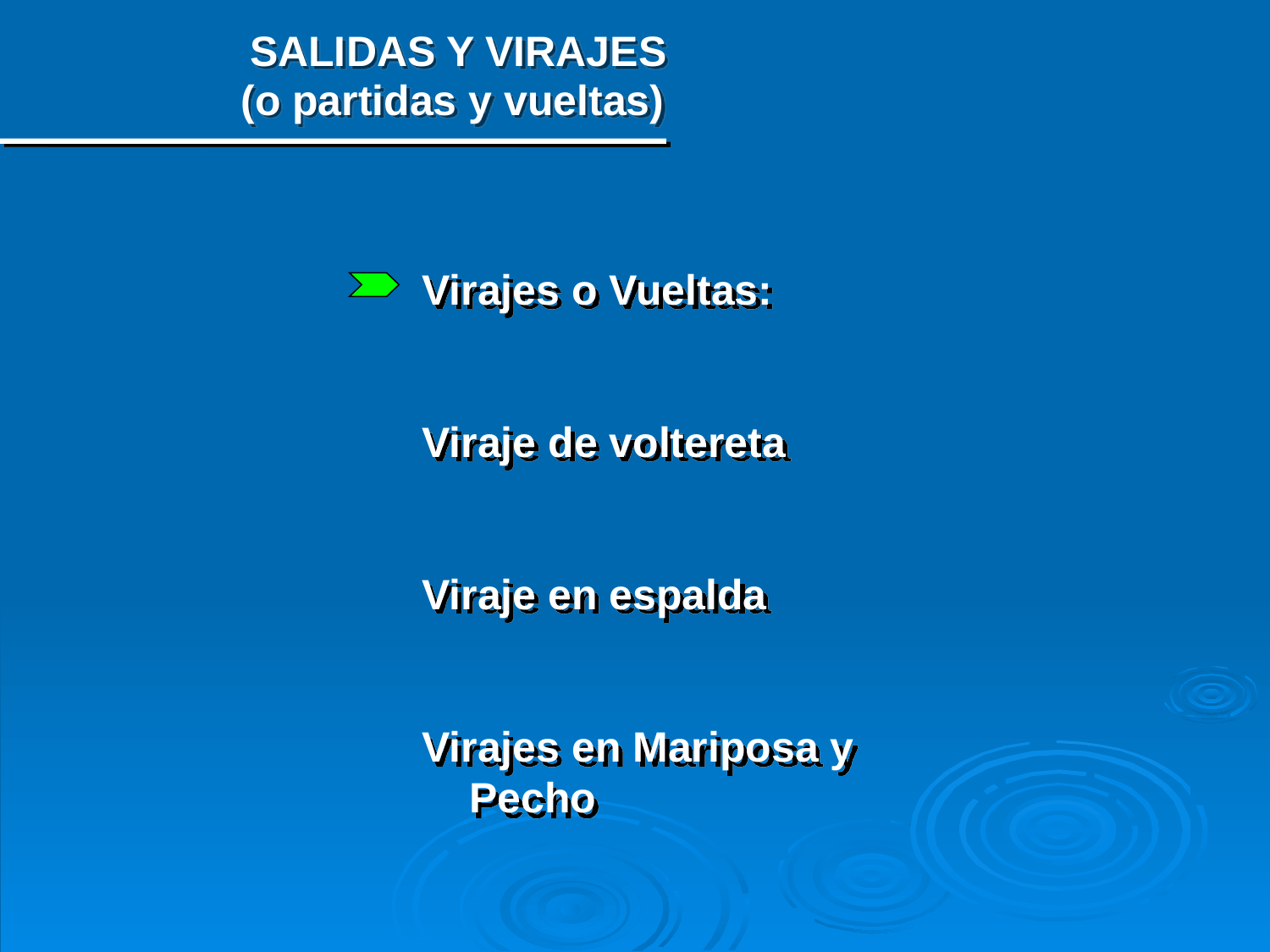

SALIDAS Y VIRAJES
(o partidas y vueltas)

Virajes o Vueltas:

Viraje de voltereta

Viraje en espalda

Virajes en Mariposa y Pecho